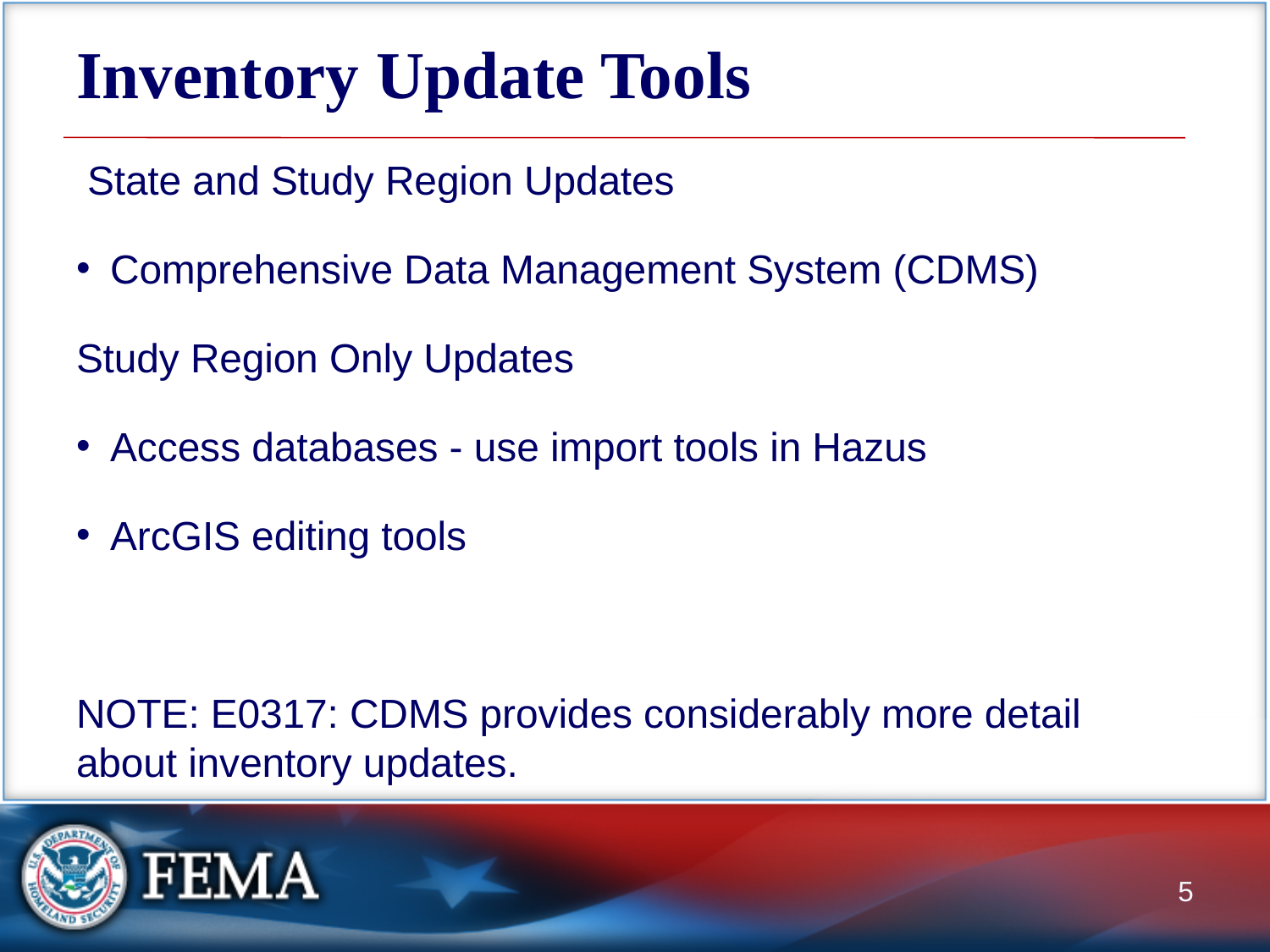

# Inventory Update Tools
 State and Study Region Updates
Comprehensive Data Management System (CDMS)
Study Region Only Updates
Access databases - use import tools in Hazus
ArcGIS editing tools

NOTE: E0317: CDMS provides considerably more detail about inventory updates.
5